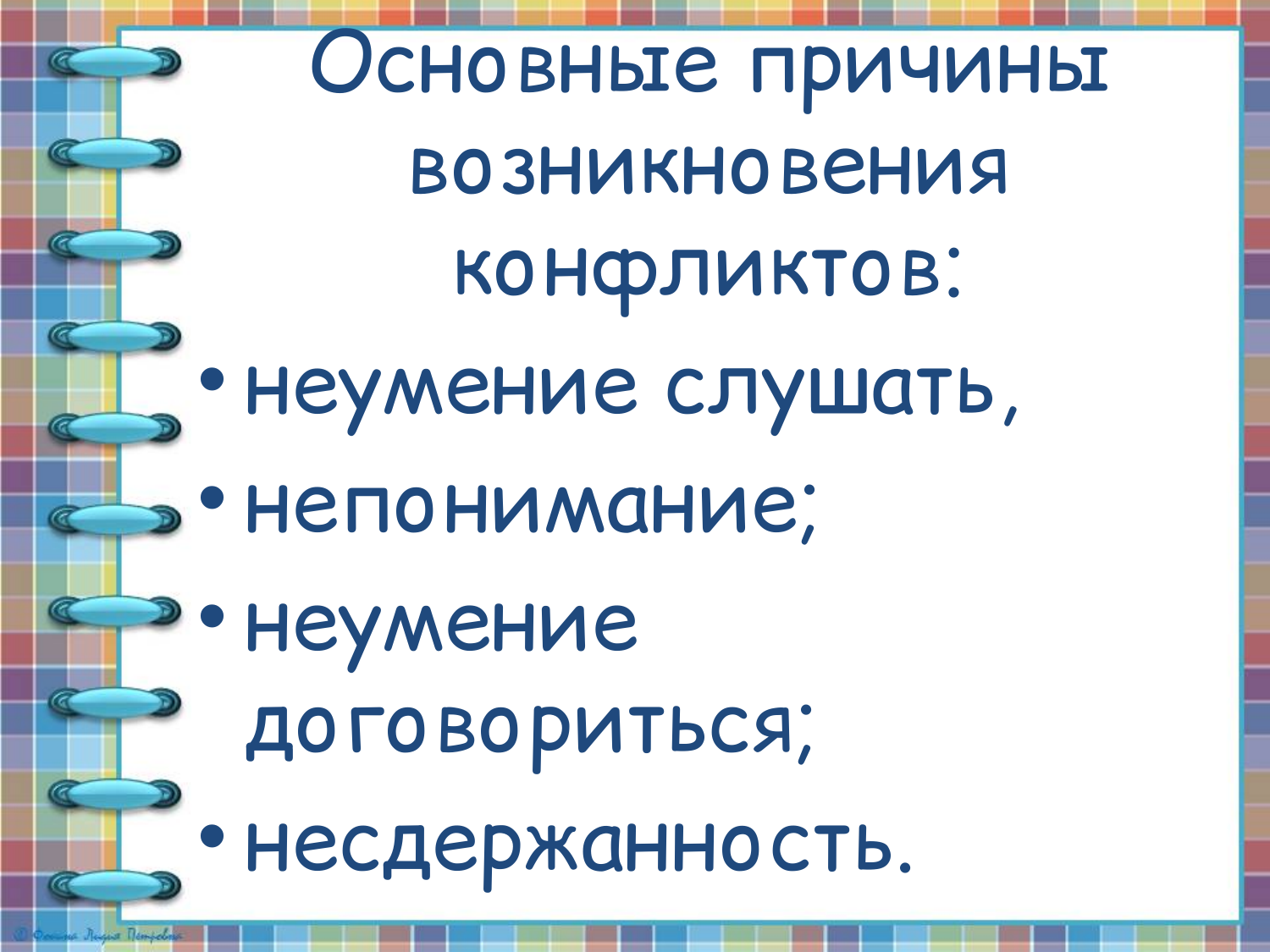

Основные причины возникновения конфликтов:
неумение слушать,
непонимание;
неумение договориться;
несдержанность.

#